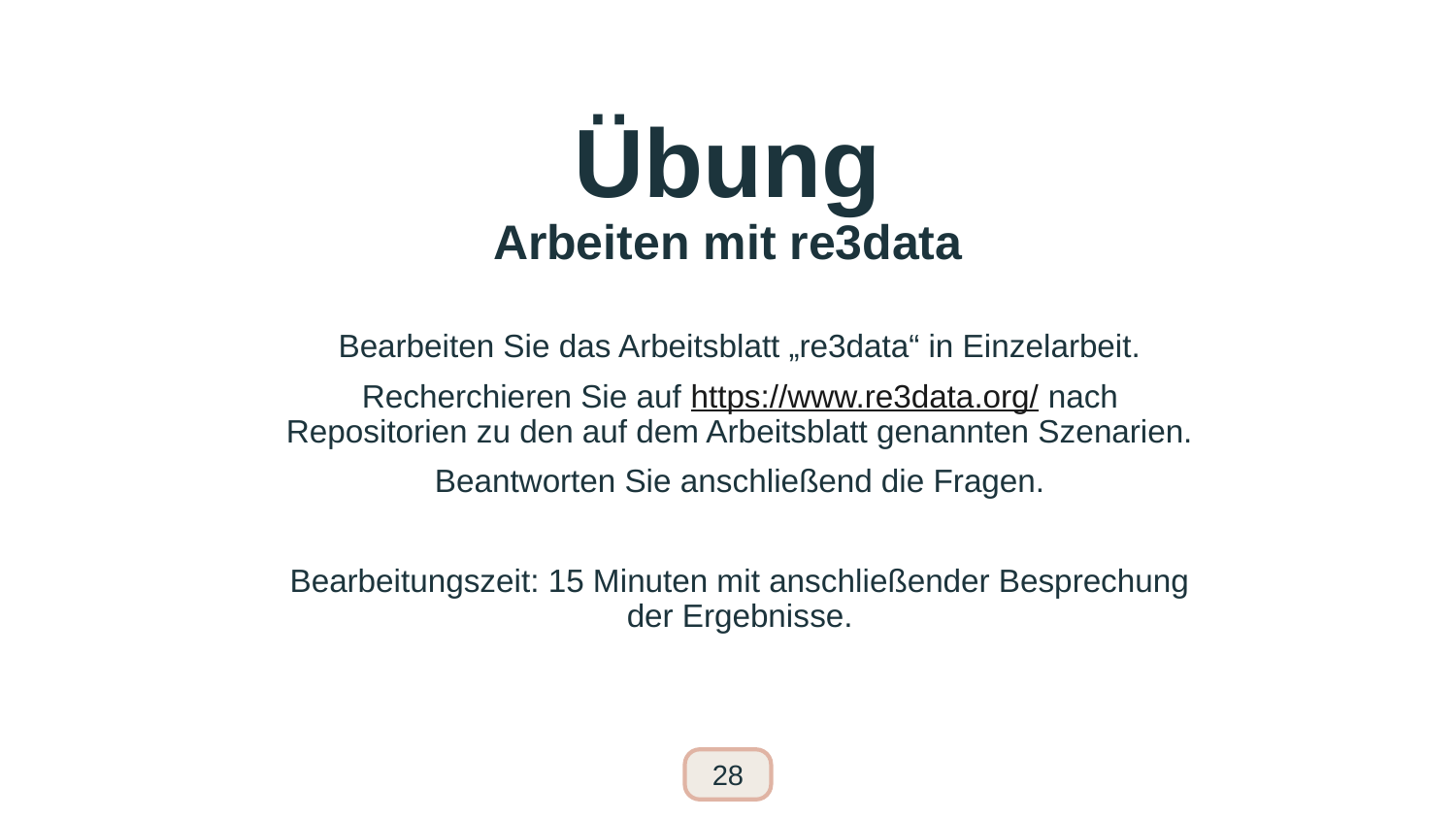

# Übung Arbeiten mit re3data
Bearbeiten Sie das Arbeitsblatt „re3data“ in Einzelarbeit.
Recherchieren Sie auf https://www.re3data.org/ nach Repositorien zu den auf dem Arbeitsblatt genannten Szenarien.
Beantworten Sie anschließend die Fragen.

Bearbeitungszeit: 15 Minuten mit anschließender Besprechung der Ergebnisse.